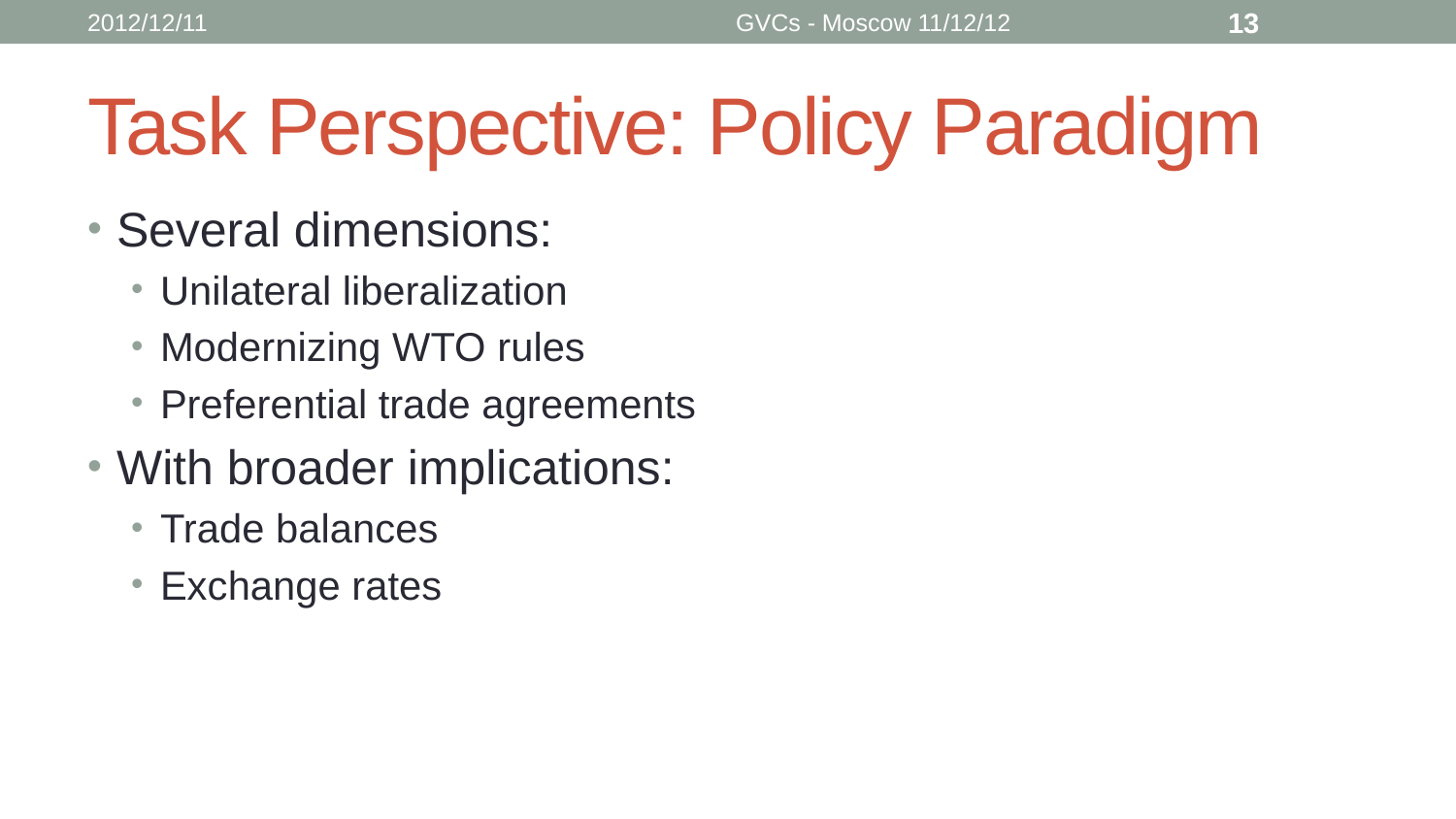

2012/12/11
GVCs - Moscow 11/12/12
13
# Task Perspective: Policy Paradigm
Several dimensions:
Unilateral liberalization
Modernizing WTO rules
Preferential trade agreements
With broader implications:
Trade balances
Exchange rates